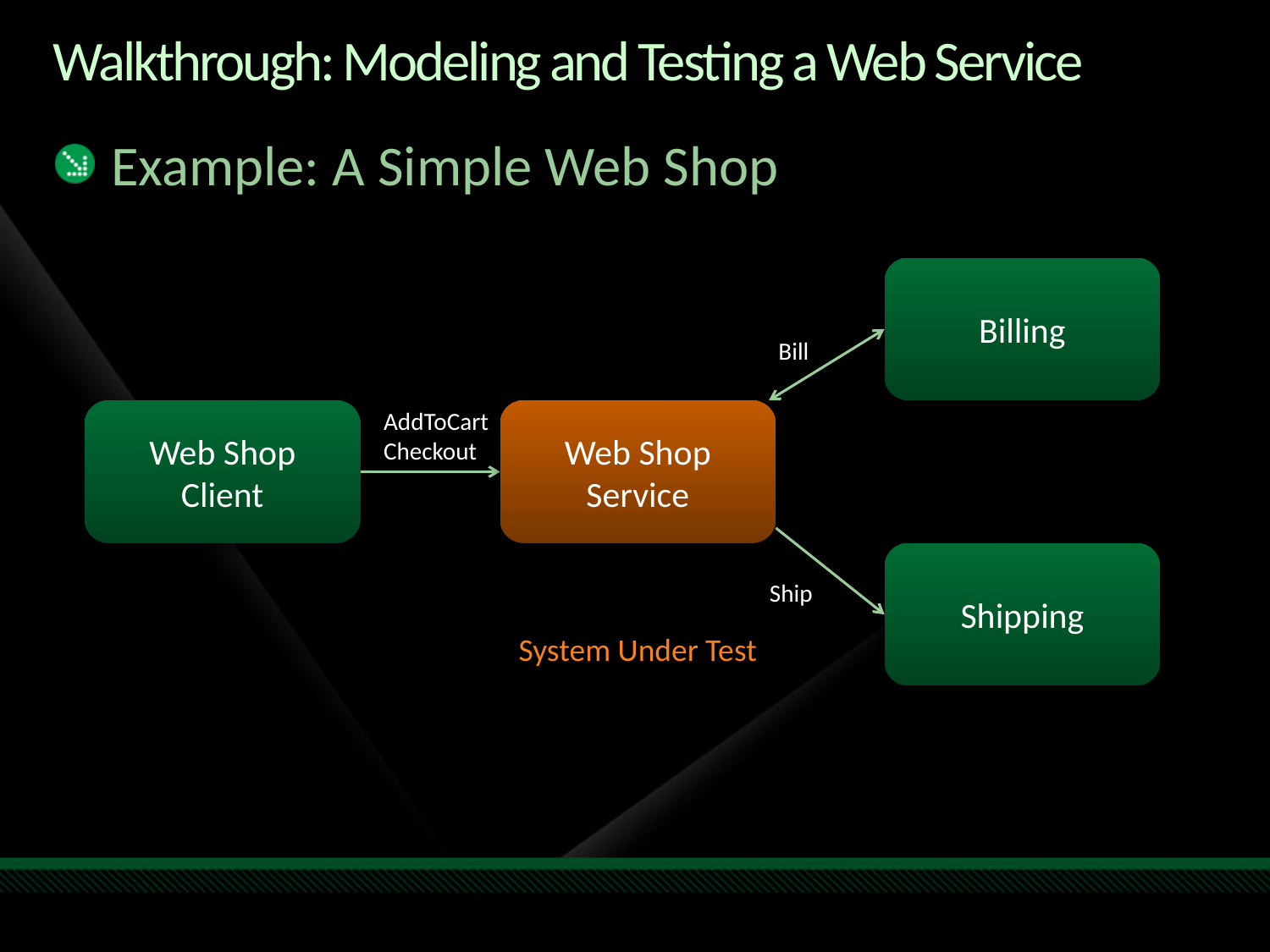

# Walkthrough: Modeling and Testing a Web Service
Example: A Simple Web Shop
Billing
Bill
AddToCart
Checkout
Web Shop Client
Web Shop Service
Web Shop Service
Shipping
Ship
System Under Test